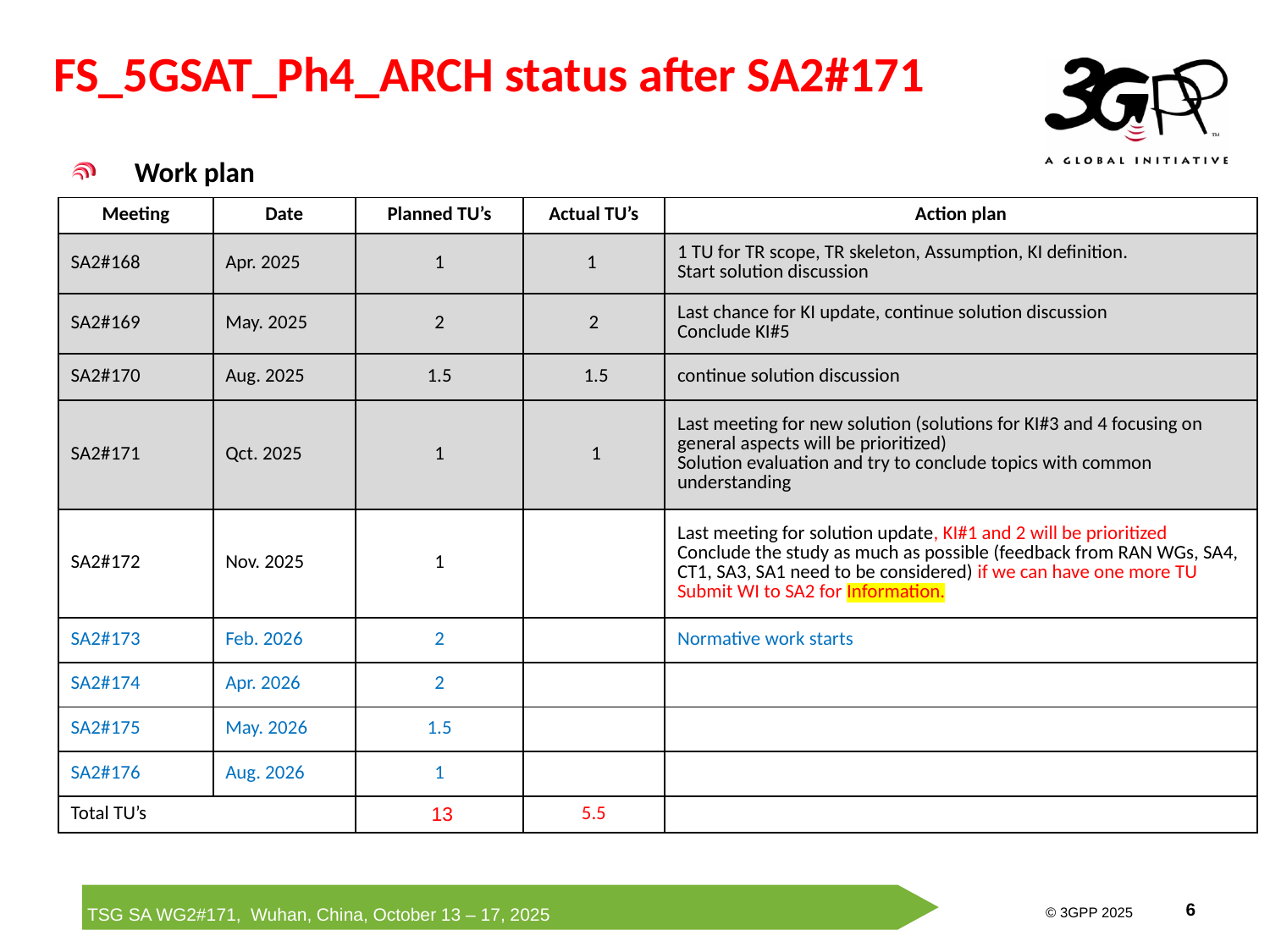

FS_5GSAT_Ph4_ARCH status after SA2#171
Work plan
| Meeting | Date | Planned TU’s | Actual TU’s | Action plan |
| --- | --- | --- | --- | --- |
| SA2#168 | Apr. 2025 | 1 | 1 | 1 TU for TR scope, TR skeleton, Assumption, KI definition. Start solution discussion |
| SA2#169 | May. 2025 | 2 | 2 | Last chance for KI update, continue solution discussion Conclude KI#5 |
| SA2#170 | Aug. 2025 | 1.5 | 1.5 | continue solution discussion |
| SA2#171 | Qct. 2025 | 1 | 1 | Last meeting for new solution (solutions for KI#3 and 4 focusing on general aspects will be prioritized) Solution evaluation and try to conclude topics with common understanding |
| SA2#172 | Nov. 2025 | 1 |  | Last meeting for solution update, KI#1 and 2 will be prioritized Conclude the study as much as possible (feedback from RAN WGs, SA4, CT1, SA3, SA1 need to be considered) if we can have one more TU Submit WI to SA2 for Information. |
| SA2#173 | Feb. 2026 | 2 |  | Normative work starts |
| SA2#174 | Apr. 2026 | 2 |  |  |
| SA2#175 | May. 2026 | 1.5 |  |  |
| SA2#176 | Aug. 2026 | 1 |  |  |
| Total TU’s |  | 13 | 5.5 |  |